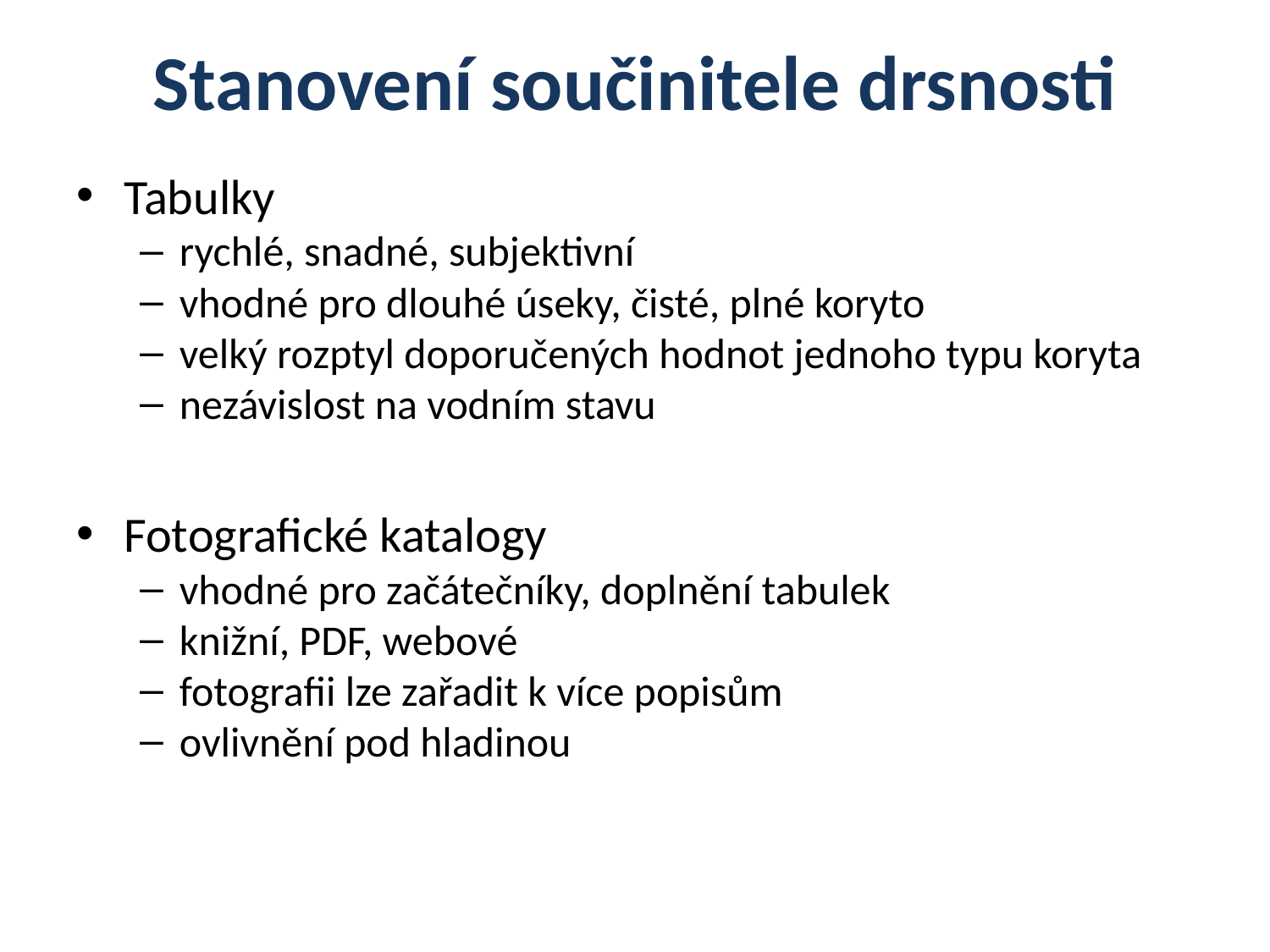

# Stanovení součinitele drsnosti
Tabulky
rychlé, snadné, subjektivní
vhodné pro dlouhé úseky, čisté, plné koryto
velký rozptyl doporučených hodnot jednoho typu koryta
nezávislost na vodním stavu

Fotografické katalogy
vhodné pro začátečníky, doplnění tabulek
knižní, PDF, webové
fotografii lze zařadit k více popisům
ovlivnění pod hladinou